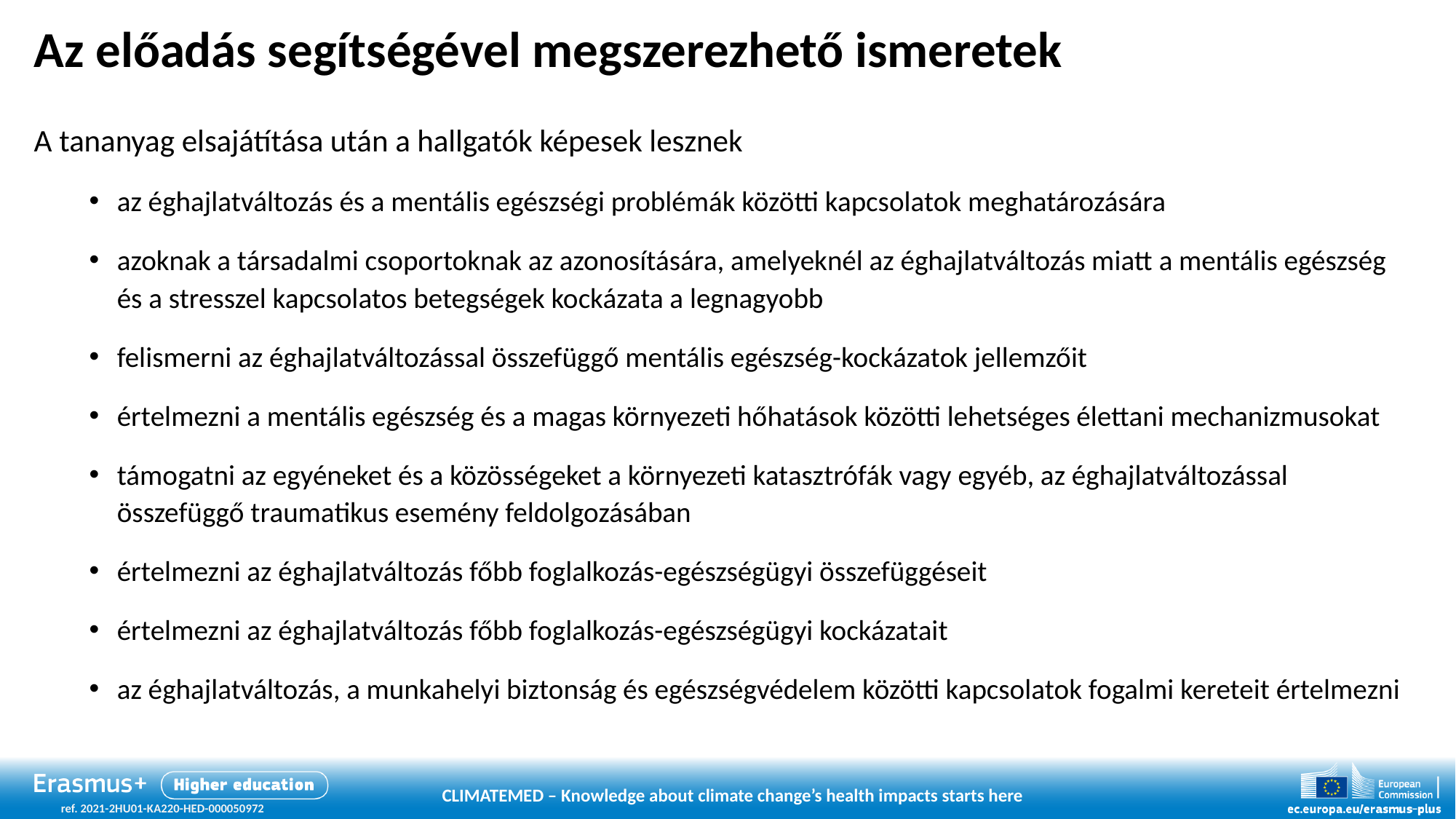

# Az előadás segítségével megszerezhető ismeretek
A tananyag elsajátítása után a hallgatók képesek lesznek
az éghajlatváltozás és a mentális egészségi problémák közötti kapcsolatok meghatározására
azoknak a társadalmi csoportoknak az azonosítására, amelyeknél az éghajlatváltozás miatt a mentális egészség és a stresszel kapcsolatos betegségek kockázata a legnagyobb
felismerni az éghajlatváltozással összefüggő mentális egészség-kockázatok jellemzőit
értelmezni a mentális egészség és a magas környezeti hőhatások közötti lehetséges élettani mechanizmusokat
támogatni az egyéneket és a közösségeket a környezeti katasztrófák vagy egyéb, az éghajlatváltozással összefüggő traumatikus esemény feldolgozásában
értelmezni az éghajlatváltozás főbb foglalkozás-egészségügyi összefüggéseit
értelmezni az éghajlatváltozás főbb foglalkozás-egészségügyi kockázatait
az éghajlatváltozás, a munkahelyi biztonság és egészségvédelem közötti kapcsolatok fogalmi kereteit értelmezni